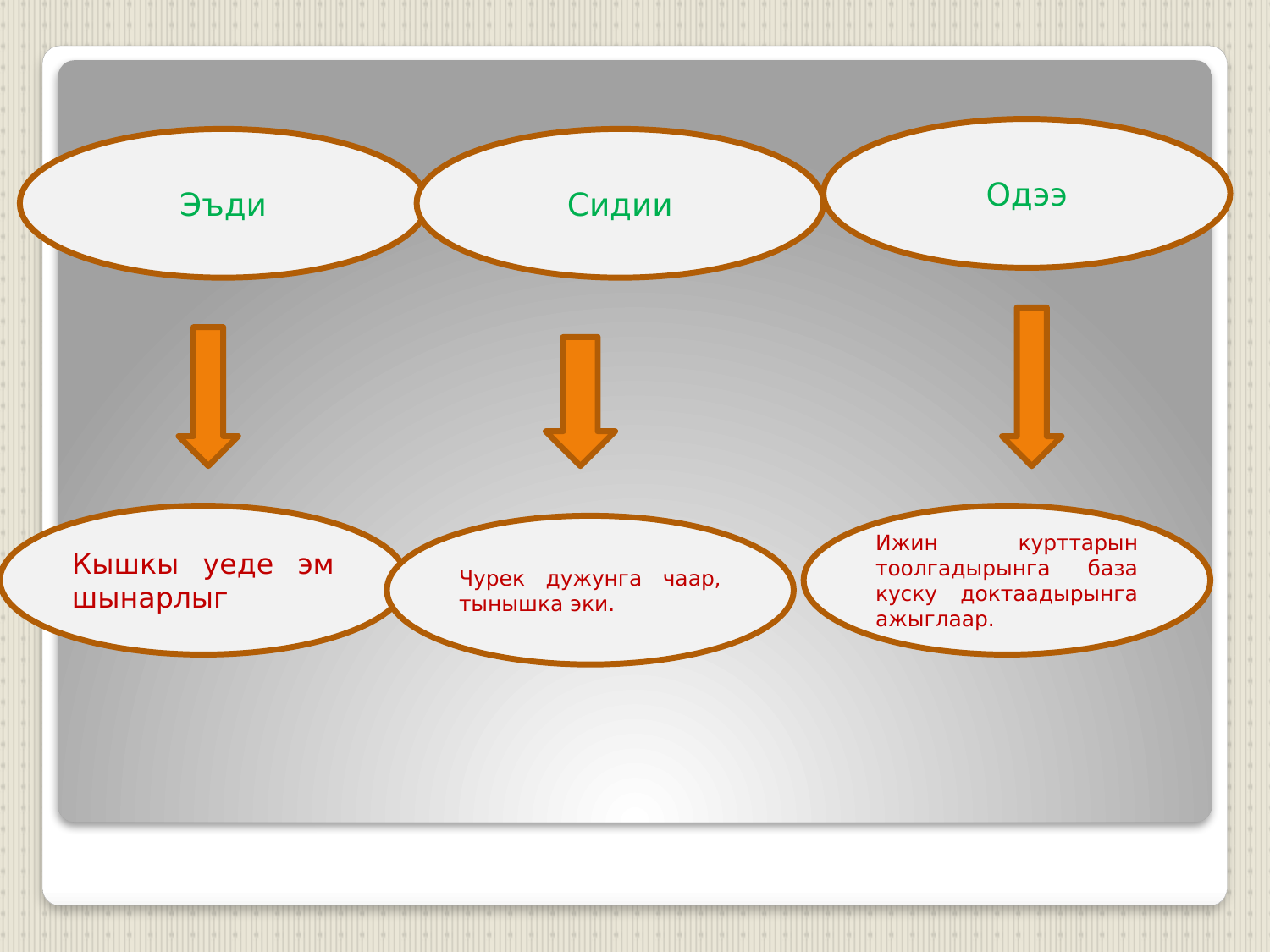

Одээ
Эъди
Сидии

Кышкы уеде эм шынарлыг
Ижин курттарын тоолгадырынга база куску доктаадырынга ажыглаар.
Чурек дужунга чаар, тынышка эки.